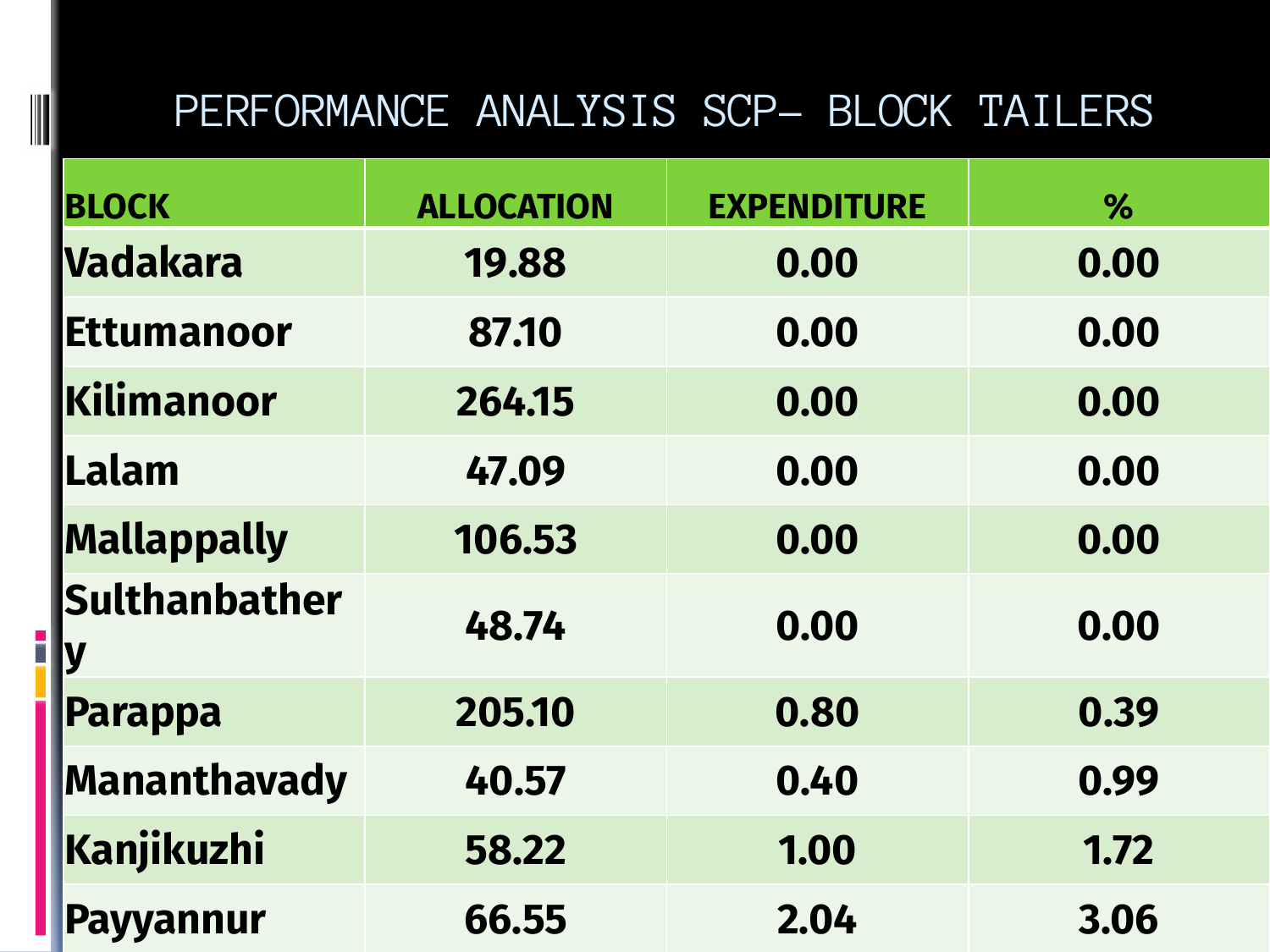

# PERFORMANCE ANALYSIS SCP- BLOCK TAILERS
| BLOCK | ALLOCATION | EXPENDITURE | % |
| --- | --- | --- | --- |
| Vadakara | 19.88 | 0.00 | 0.00 |
| Ettumanoor | 87.10 | 0.00 | 0.00 |
| Kilimanoor | 264.15 | 0.00 | 0.00 |
| Lalam | 47.09 | 0.00 | 0.00 |
| Mallappally | 106.53 | 0.00 | 0.00 |
| Sulthanbathery | 48.74 | 0.00 | 0.00 |
| Parappa | 205.10 | 0.80 | 0.39 |
| Mananthavady | 40.57 | 0.40 | 0.99 |
| Kanjikuzhi | 58.22 | 1.00 | 1.72 |
| Payyannur | 66.55 | 2.04 | 3.06 |